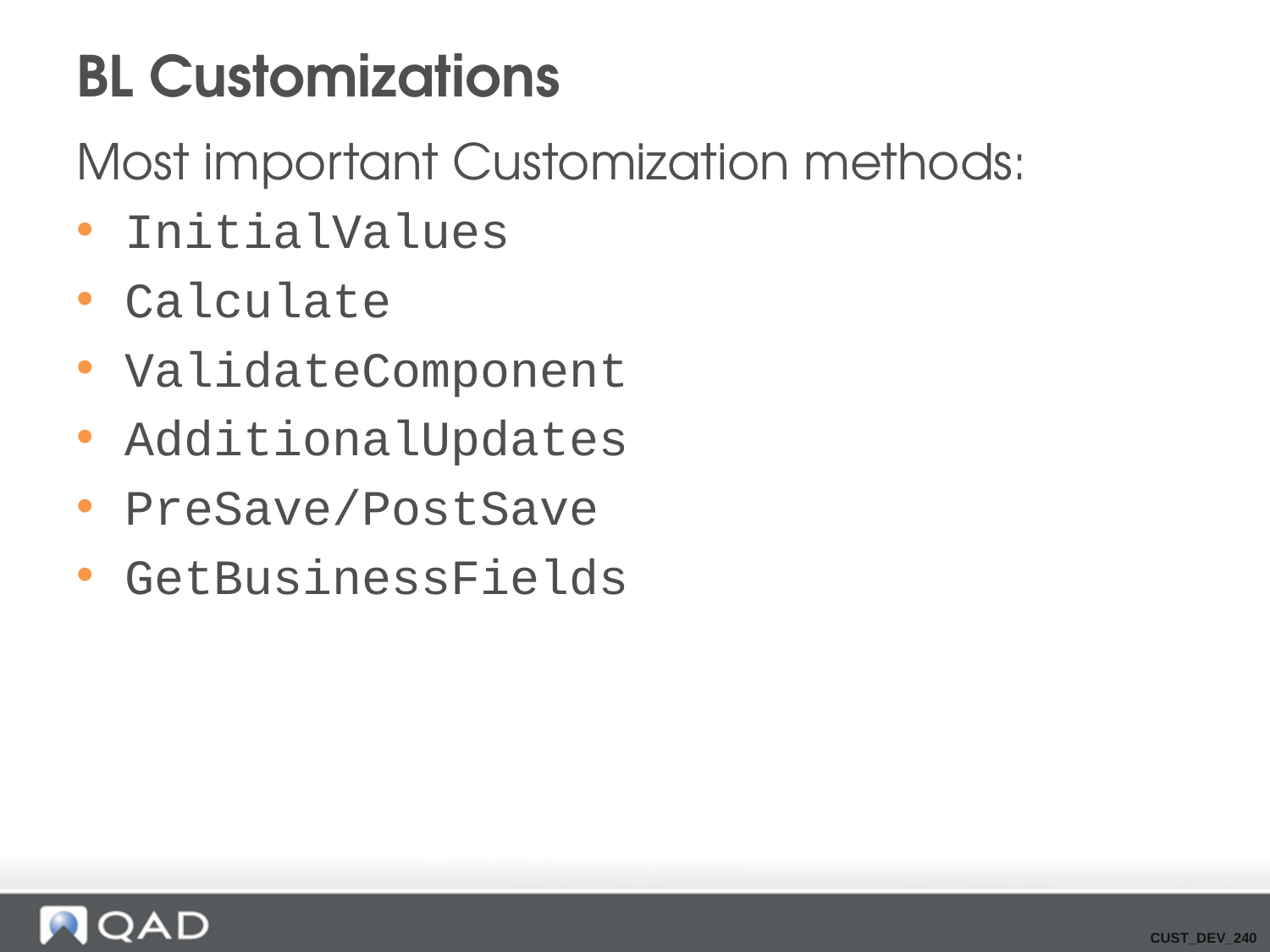

# BL Customizations
Most important Customization methods:
InitialValues
Calculate
ValidateComponent
AdditionalUpdates
PreSave/PostSave
GetBusinessFields
CUST_DEV_240